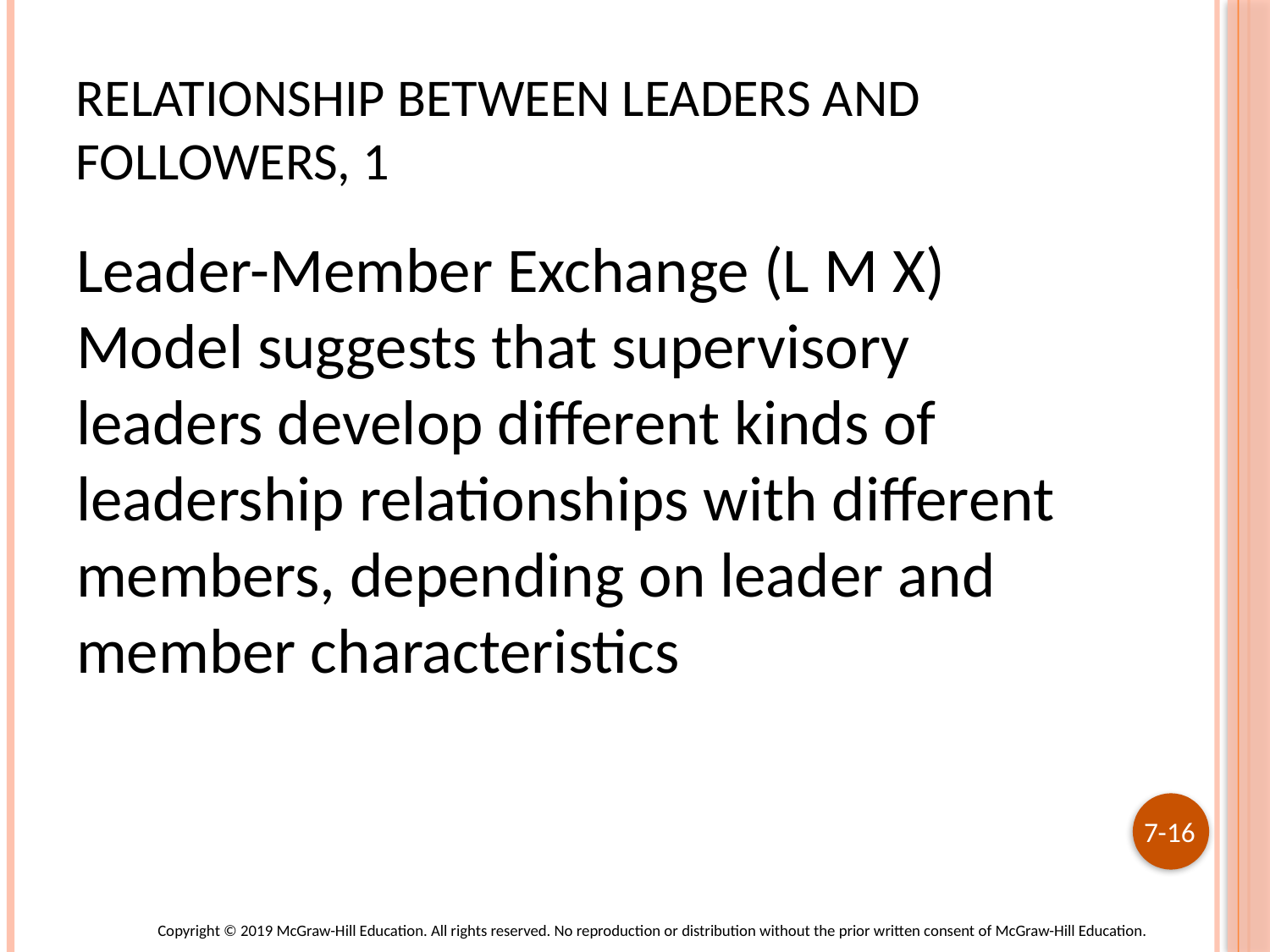

# Relationship between Leaders and Followers, 1
Leader-Member Exchange (L M X) Model suggests that supervisory leaders develop different kinds of leadership relationships with different members, depending on leader and member characteristics